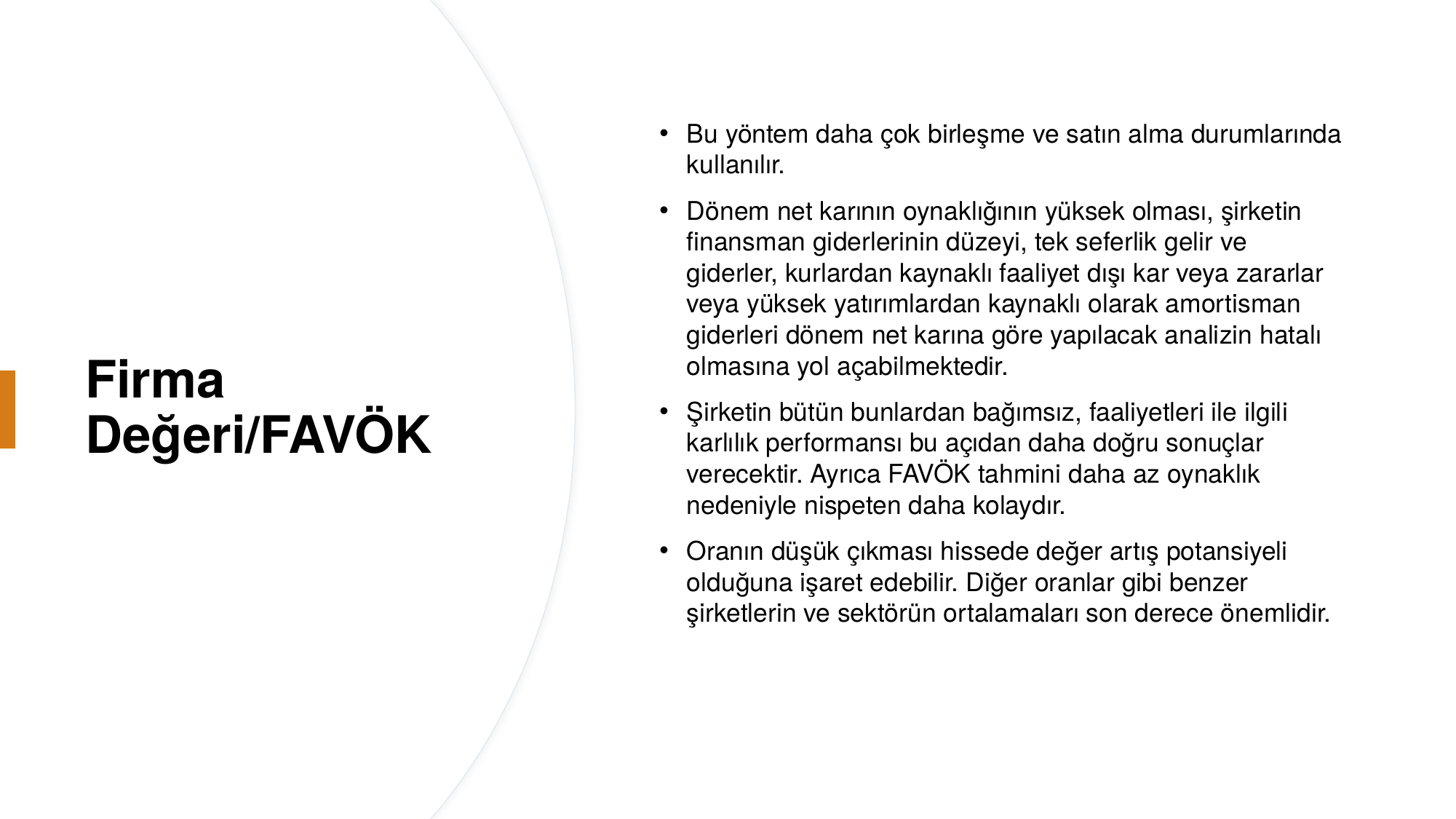

Bu yöntem daha çok birleşme ve satın alma durumlarında kullanılır.
Dönem net karının oynaklığının yüksek olması, şirketin finansman giderlerinin düzeyi, tek seferlik gelir ve giderler, kurlardan kaynaklı faaliyet dışı kar veya zararlar veya yüksek yatırımlardan kaynaklı olarak amortisman giderleri dönem net karına göre yapılacak analizin hatalı olmasına yol açabilmektedir.
Şirketin bütün bunlardan bağımsız, faaliyetleri ile ilgili karlılık performansı bu açıdan daha doğru sonuçlar verecektir. Ayrıca FAVÖK tahmini daha az oynaklık nedeniyle nispeten daha kolaydır.
Oranın düşük çıkması hissede değer artış potansiyeli olduğuna işaret edebilir. Diğer oranlar gibi benzer şirketlerin ve sektörün ortalamaları son derece önemlidir.

# Firma Değeri/FAVÖK